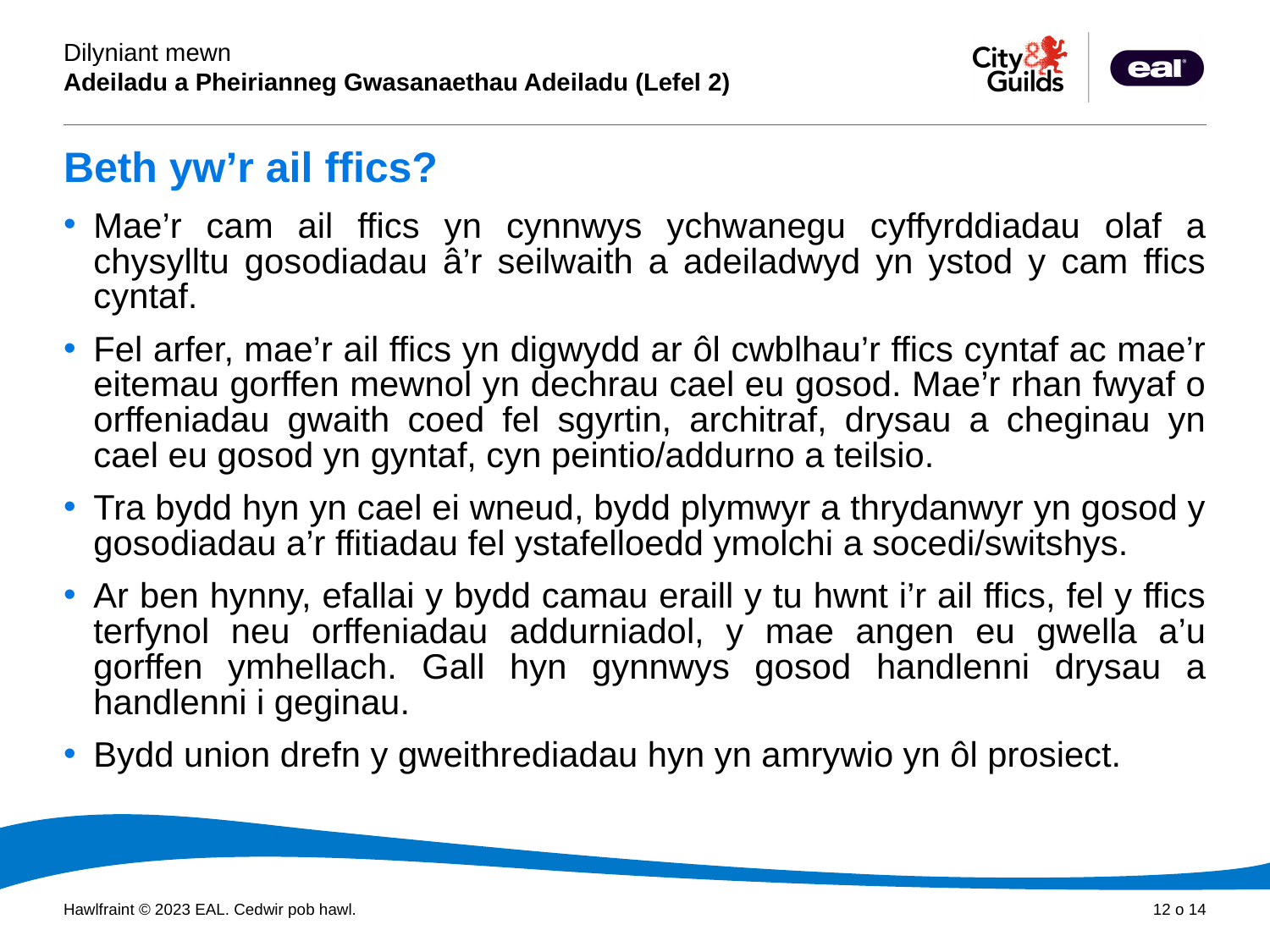

# Beth yw’r ail ffics?
Mae’r cam ail ffics yn cynnwys ychwanegu cyffyrddiadau olaf a chysylltu gosodiadau â’r seilwaith a adeiladwyd yn ystod y cam ffics cyntaf.
Fel arfer, mae’r ail ffics yn digwydd ar ôl cwblhau’r ffics cyntaf ac mae’r eitemau gorffen mewnol yn dechrau cael eu gosod. Mae’r rhan fwyaf o orffeniadau gwaith coed fel sgyrtin, architraf, drysau a cheginau yn cael eu gosod yn gyntaf, cyn peintio/addurno a teilsio.
Tra bydd hyn yn cael ei wneud, bydd plymwyr a thrydanwyr yn gosod y gosodiadau a’r ffitiadau fel ystafelloedd ymolchi a socedi/switshys.
Ar ben hynny, efallai y bydd camau eraill y tu hwnt i’r ail ffics, fel y ffics terfynol neu orffeniadau addurniadol, y mae angen eu gwella a’u gorffen ymhellach. Gall hyn gynnwys gosod handlenni drysau a handlenni i geginau.
Bydd union drefn y gweithrediadau hyn yn amrywio yn ôl prosiect.